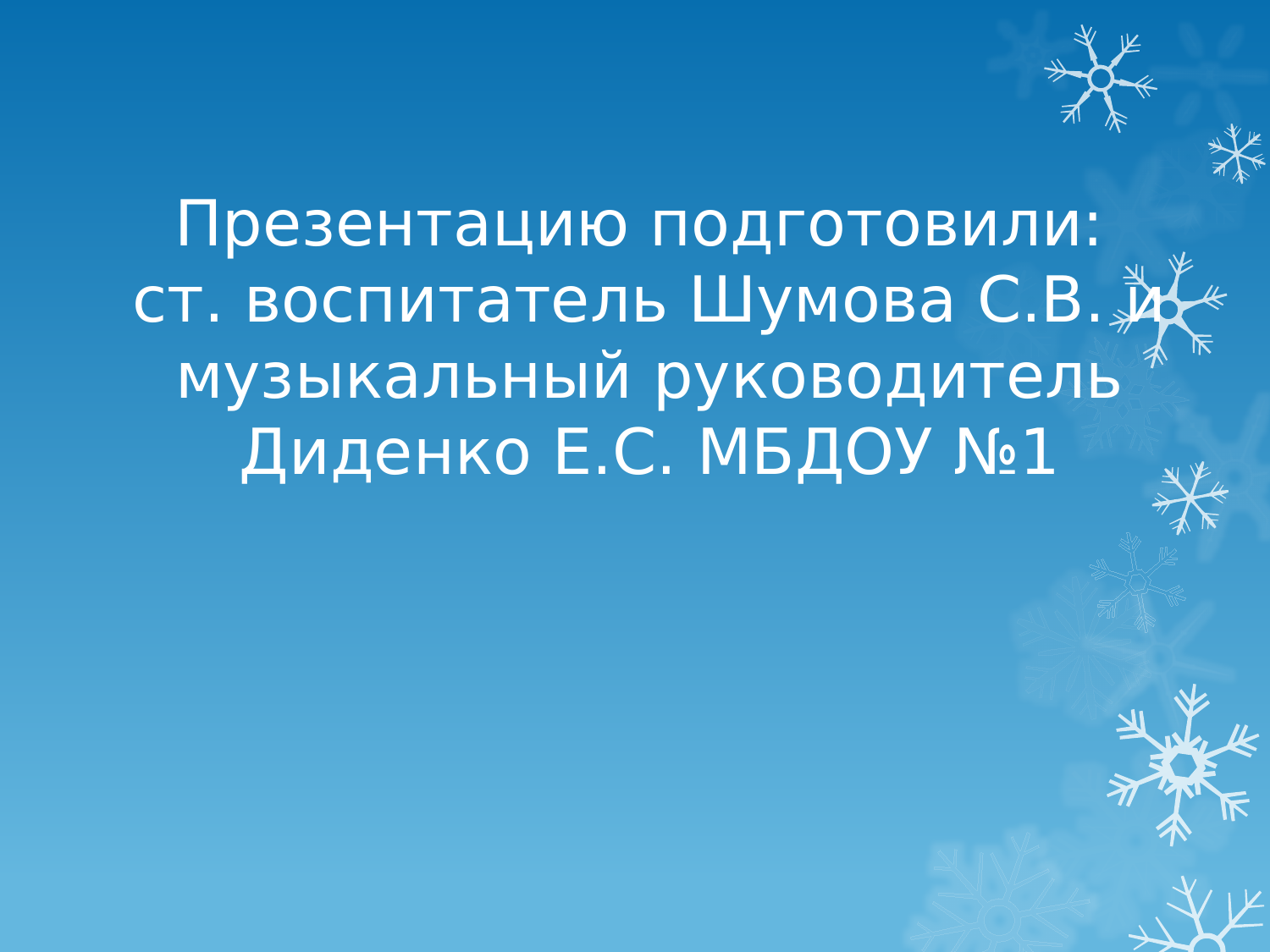

# Презентацию подготовили: ст. воспитатель Шумова С.В. и музыкальный руководитель Диденко Е.С. МБДОУ №1